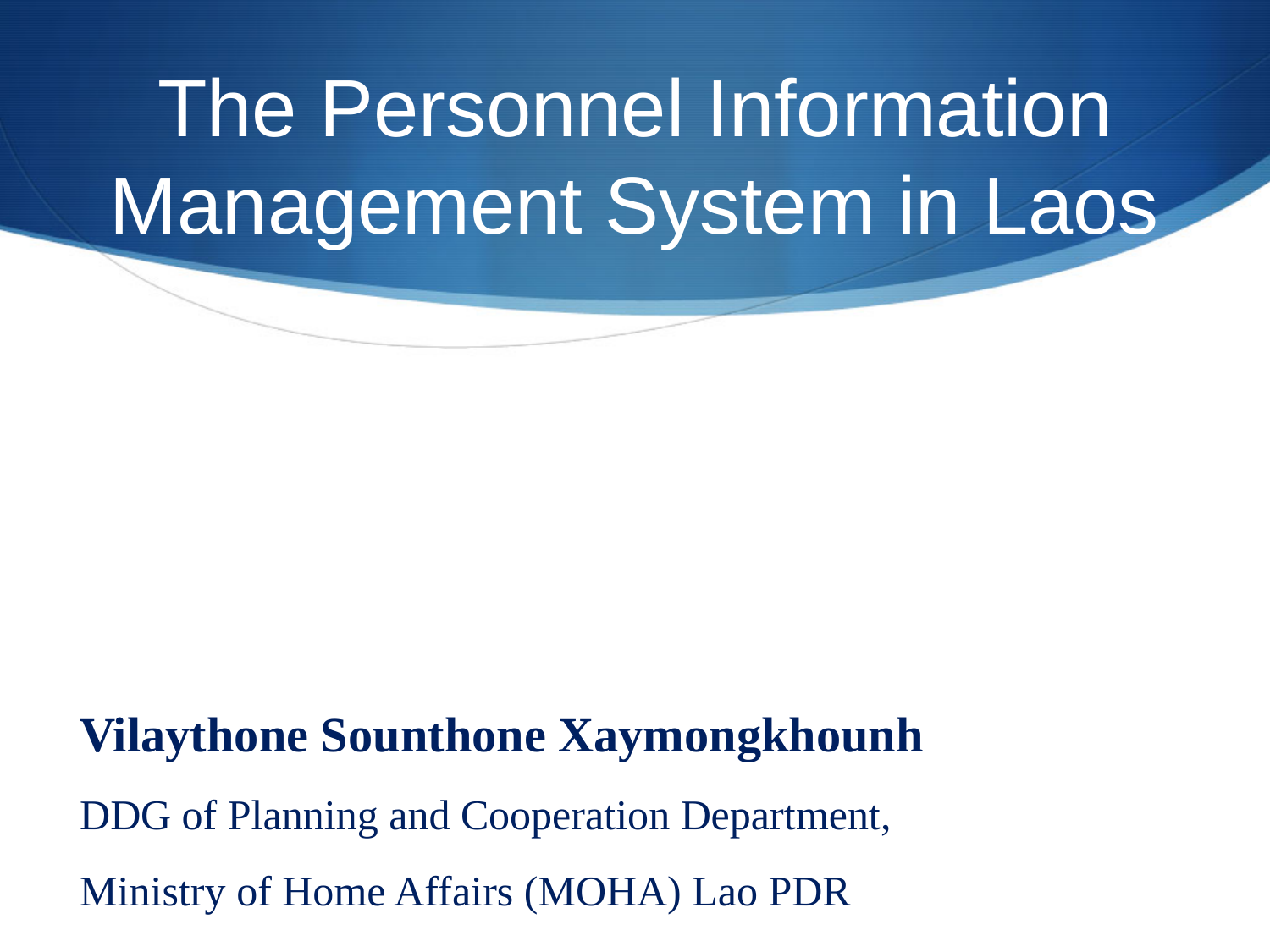

# The Personnel Information Management System in Laos
Vilaythone Sounthone Xaymongkhounh
DDG of Planning and Cooperation Department,
Ministry of Home Affairs (MOHA) Lao PDR